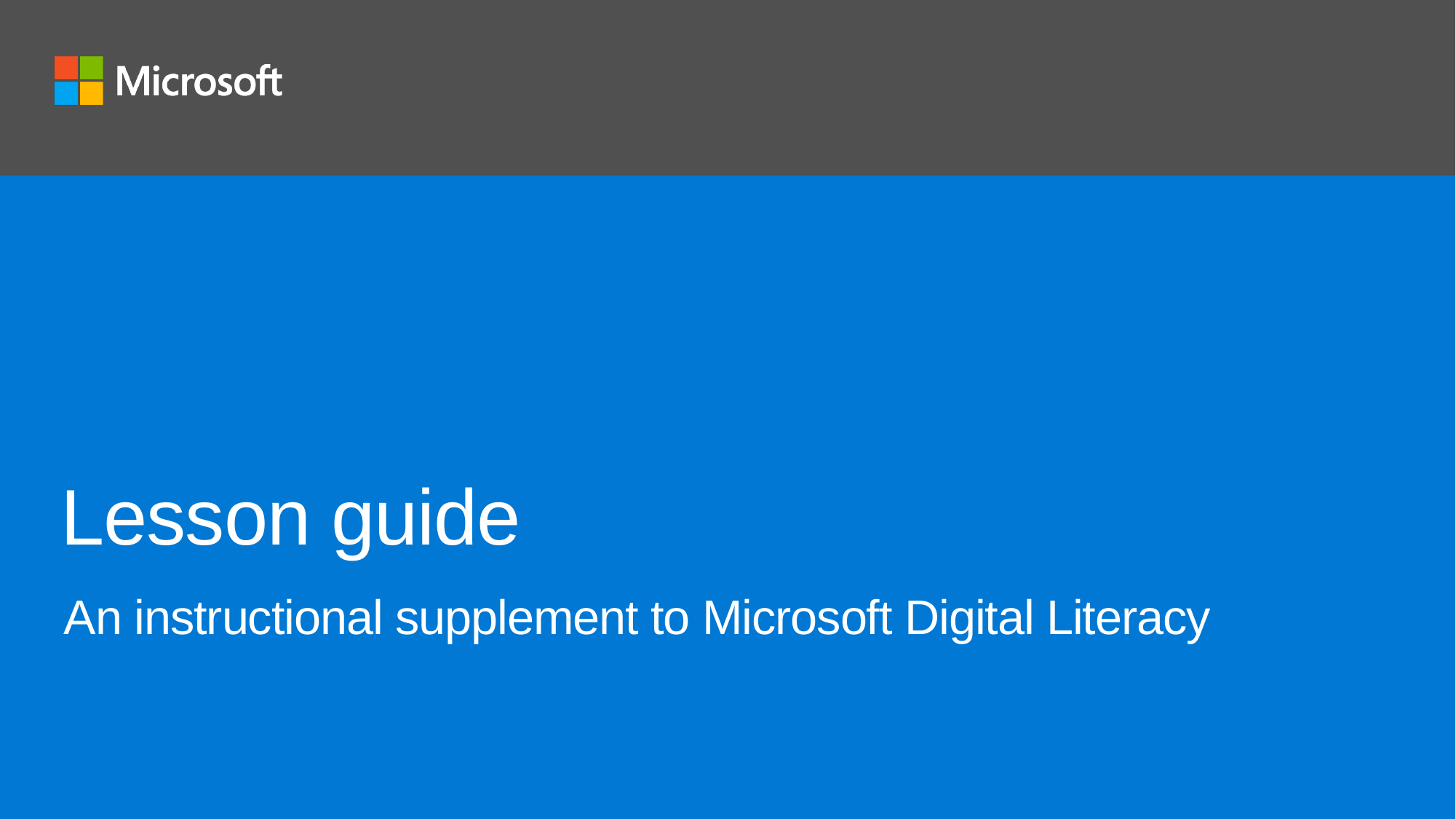

Lesson guide
An instructional supplement to Microsoft Digital Literacy